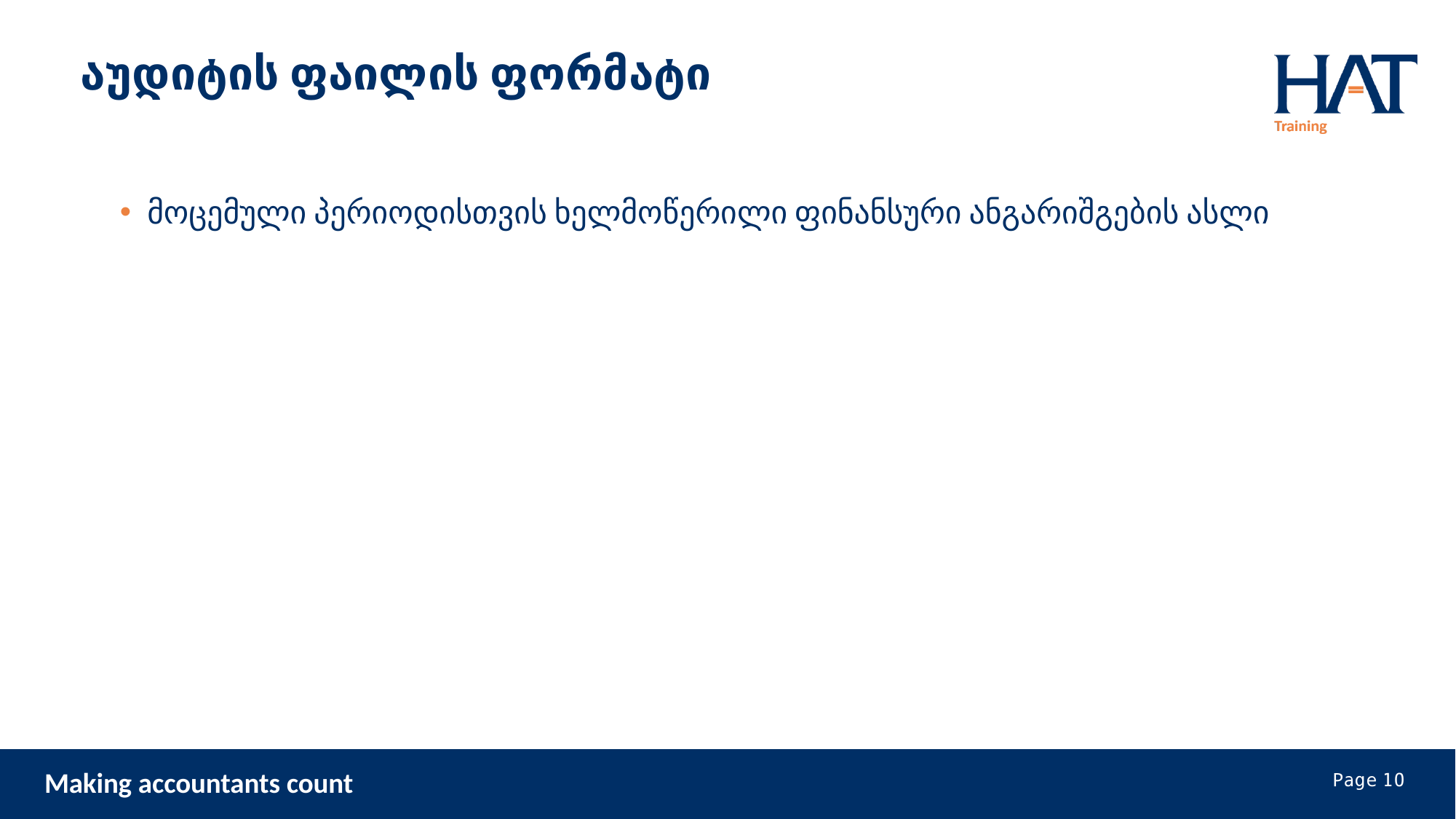

# აუდიტის ფაილის ფორმატი
მოცემული პერიოდისთვის ხელმოწერილი ფინანსური ანგარიშგების ასლი
10